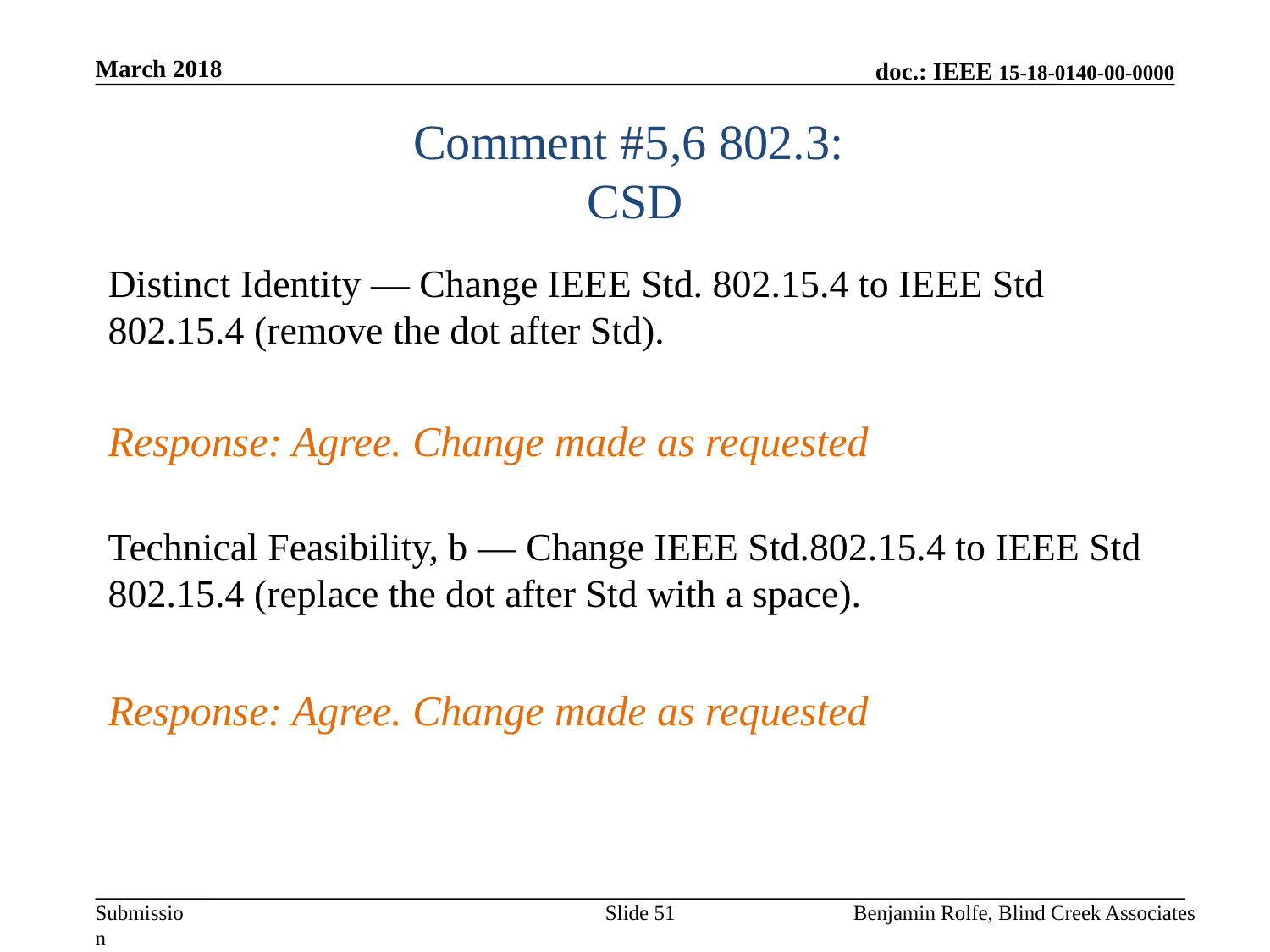

March 2018
# Comment #5,6 802.3: CSD
Distinct Identity — Change IEEE Std. 802.15.4 to IEEE Std 802.15.4 (remove the dot after Std).

Response: Agree. Change made as requested

Technical Feasibility, b — Change IEEE Std.802.15.4 to IEEE Std 802.15.4 (replace the dot after Std with a space).

Response: Agree. Change made as requested

Slide 51
Benjamin Rolfe, Blind Creek Associates